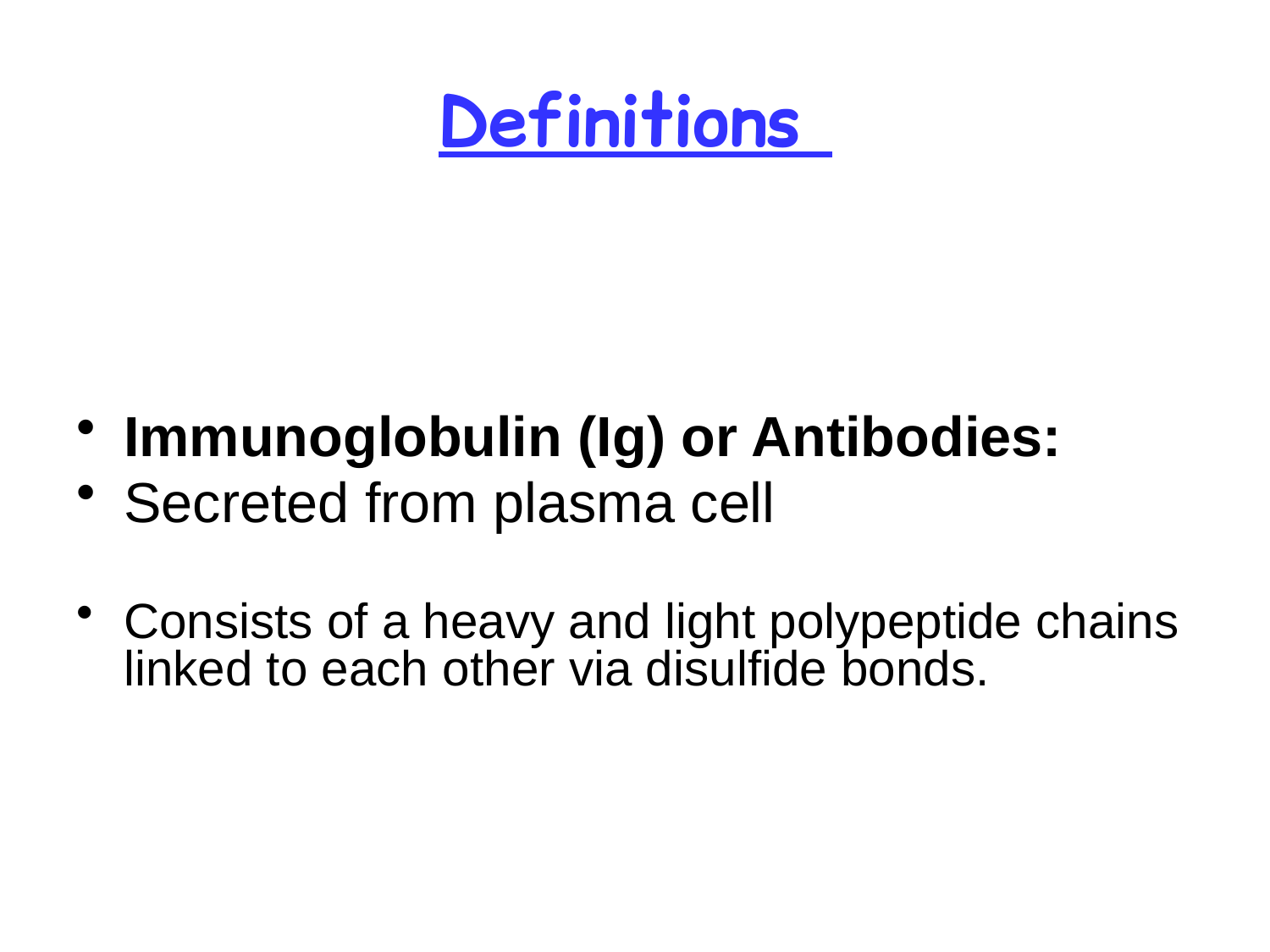

# Definitions

Immunoglobulin (Ig) or Antibodies:
Secreted from plasma cell

Consists of a heavy and light polypeptide chains linked to each other via disulfide bonds.